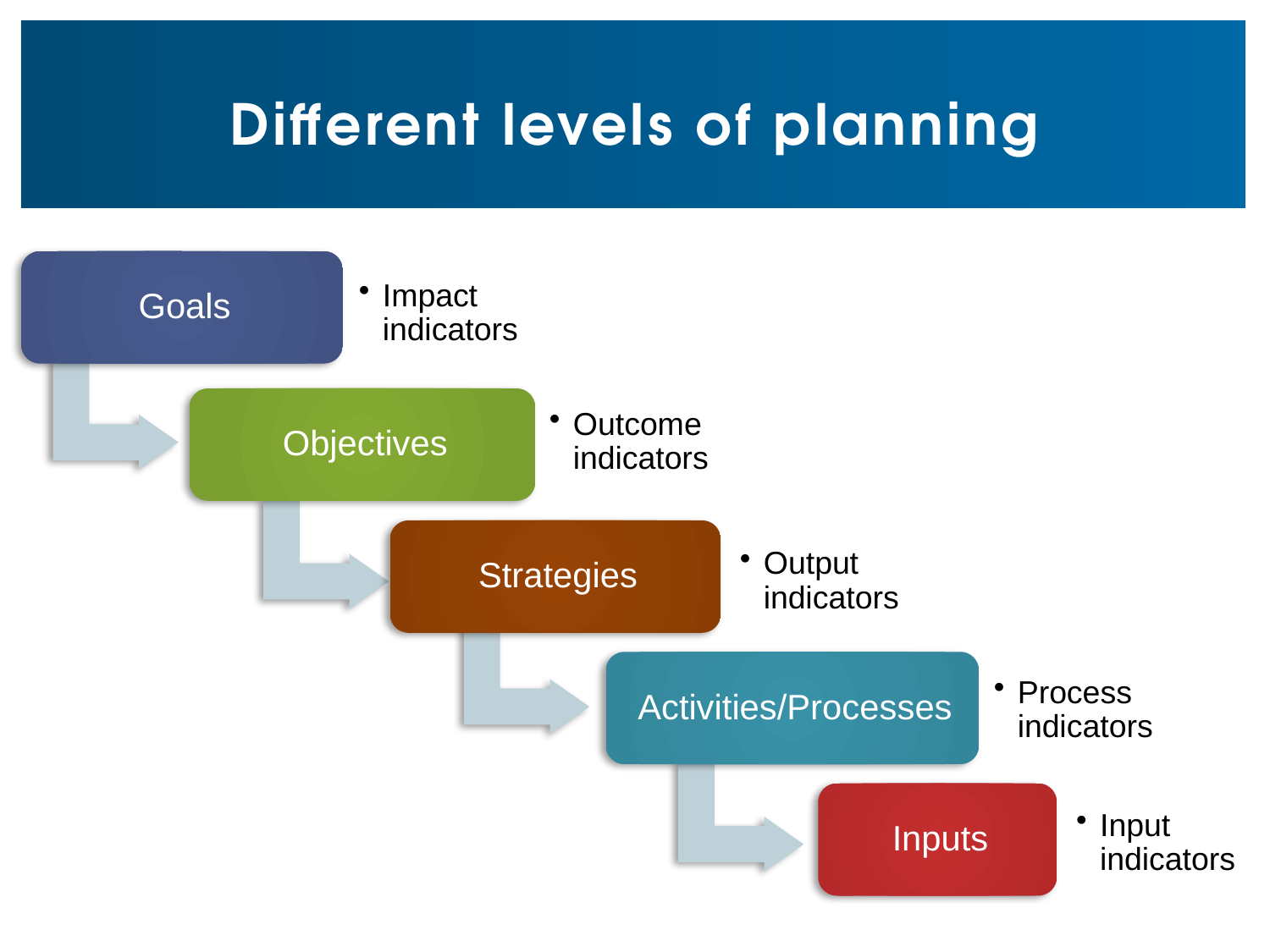

# Different levels of planning
Goals
Impact indicators
Objectives
Outcome indicators
Strategies
Output indicators
Activities/Processes
Process indicators
Inputs
Input indicators